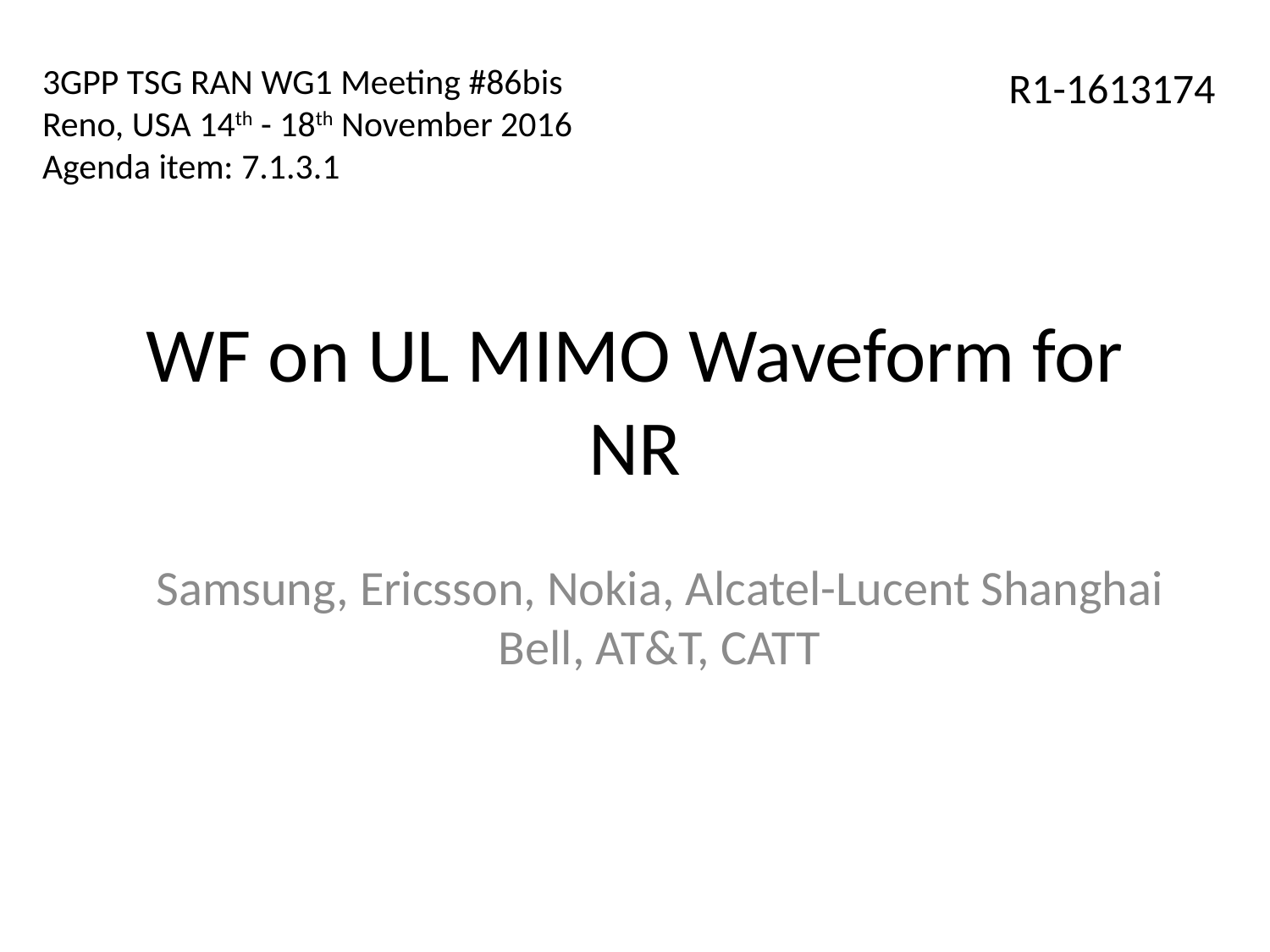

3GPP TSG RAN WG1 Meeting #86bis
Reno, USA 14th - 18th November 2016
Agenda item: 7.1.3.1
R1-1613174
# WF on UL MIMO Waveform for NR
Samsung, Ericsson, Nokia, Alcatel-Lucent Shanghai Bell, AT&T, CATT